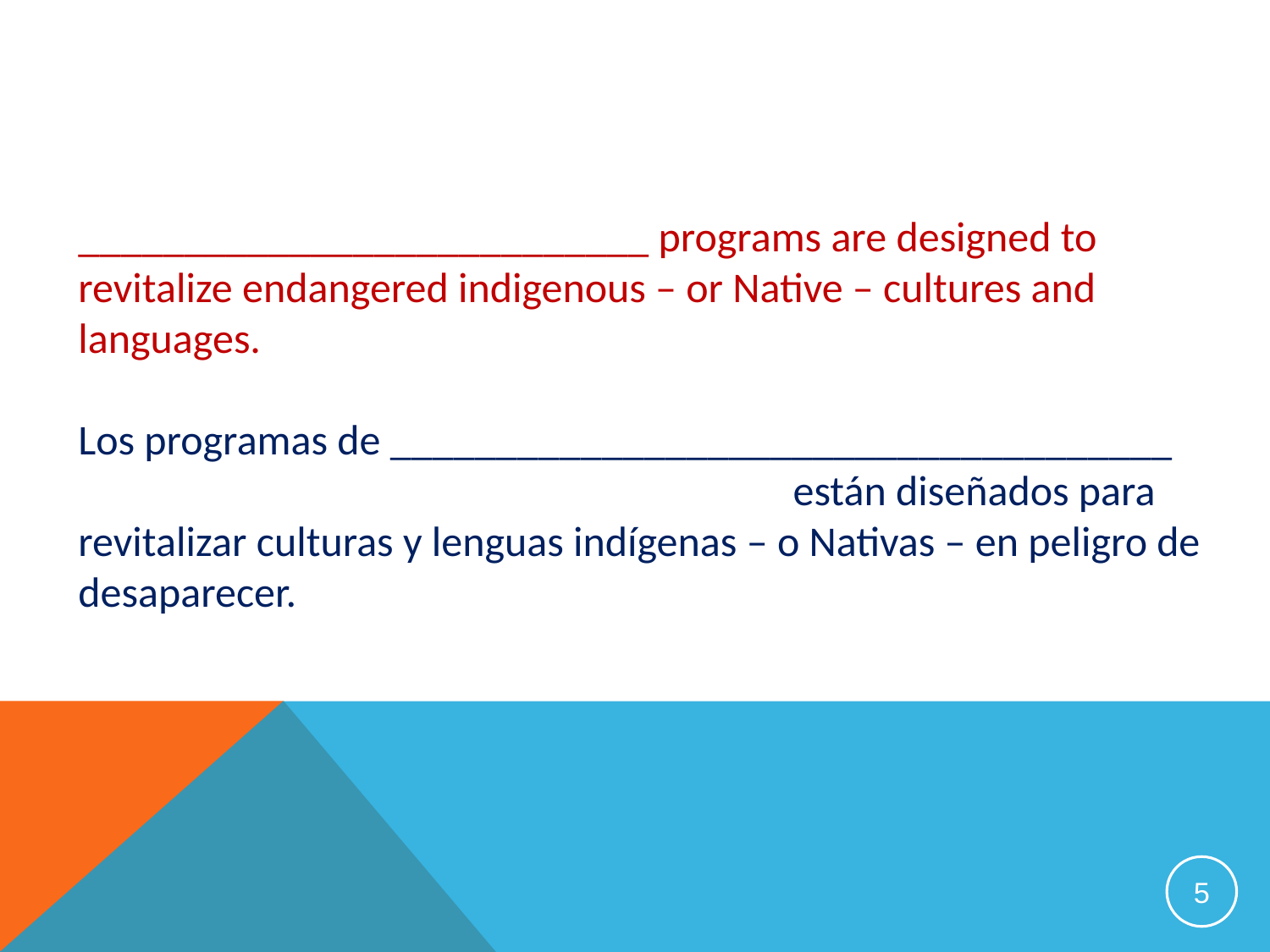

___________________________ programs are designed to revitalize endangered indigenous – or Native – cultures and languages.

Los programas de _____________________________________                                                                              están diseñados para revitalizar culturas y lenguas indígenas – o Nativas – en peligro de desaparecer.
5